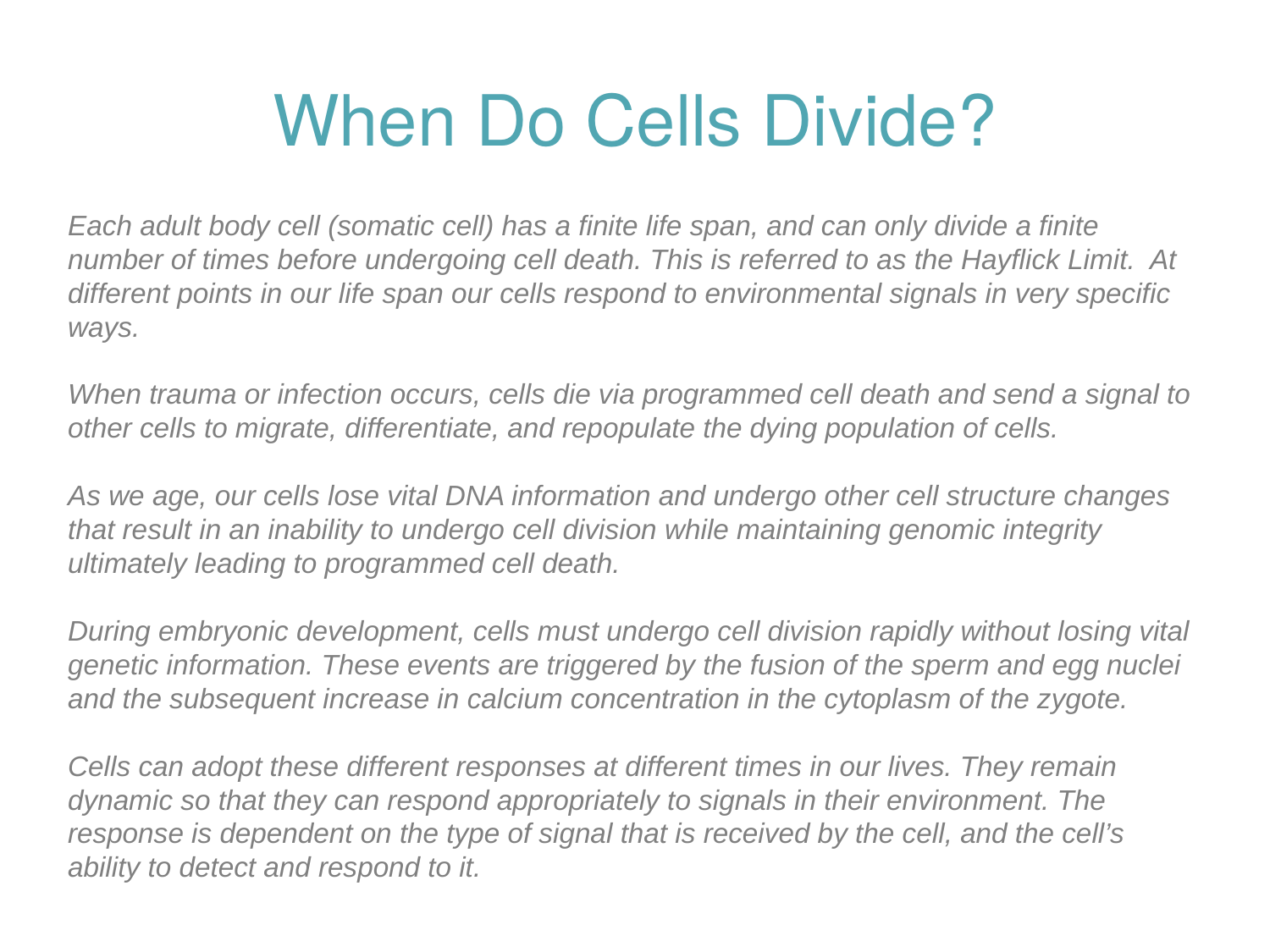

# When Do Cells Divide?
Each adult body cell (somatic cell) has a finite life span, and can only divide a finite number of times before undergoing cell death. This is referred to as the Hayflick Limit.  At different points in our life span our cells respond to environmental signals in very specific ways.

When trauma or infection occurs, cells die via programmed cell death and send a signal to other cells to migrate, differentiate, and repopulate the dying population of cells.

As we age, our cells lose vital DNA information and undergo other cell structure changes that result in an inability to undergo cell division while maintaining genomic integrity  ultimately leading to programmed cell death.

During embryonic development, cells must undergo cell division rapidly without losing vital genetic information. These events are triggered by the fusion of the sperm and egg nuclei and the subsequent increase in calcium concentration in the cytoplasm of the zygote.

Cells can adopt these different responses at different times in our lives. They remain dynamic so that they can respond appropriately to signals in their environment. The response is dependent on the type of signal that is received by the cell, and the cell’s ability to detect and respond to it.